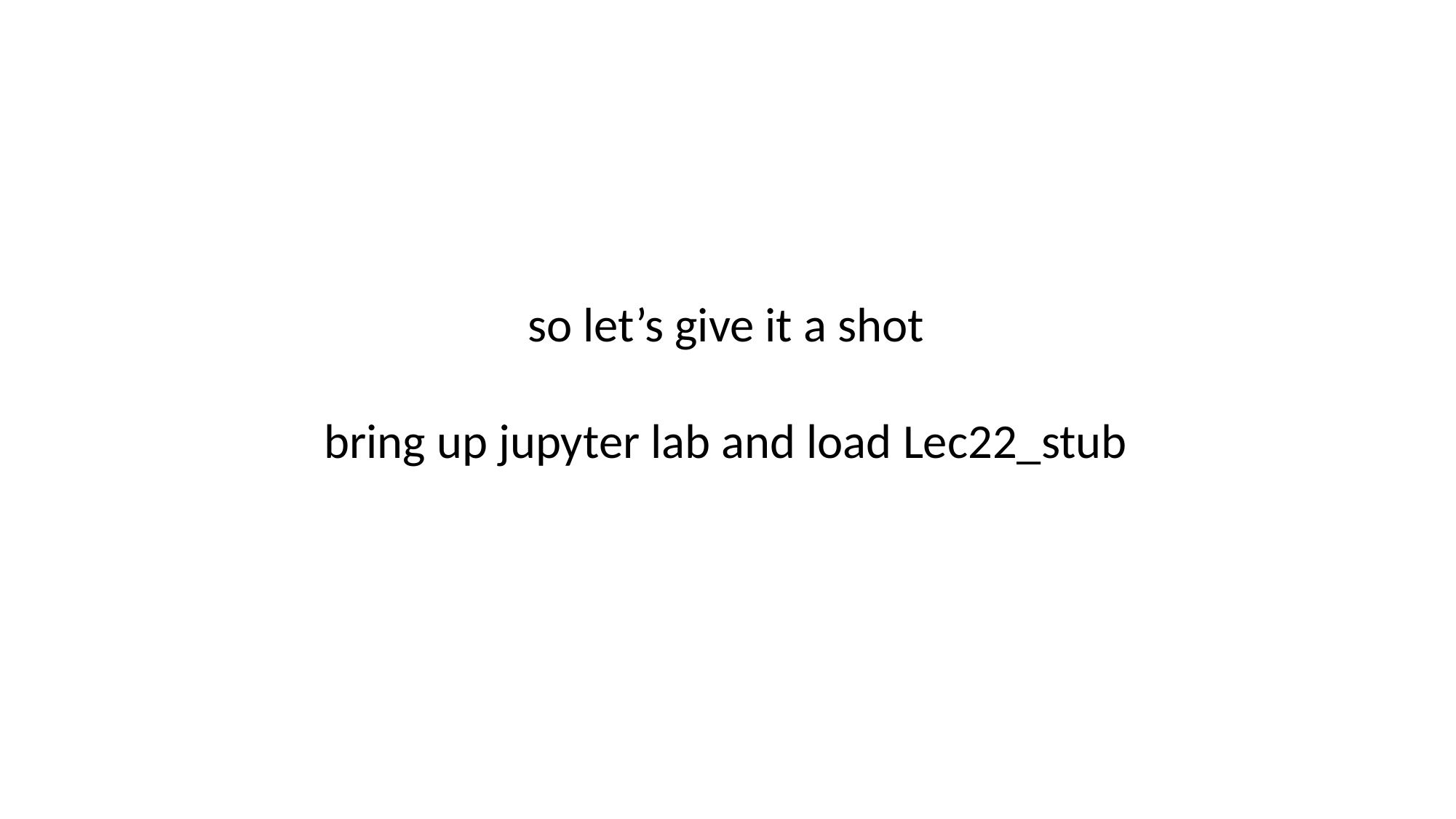

so let’s give it a shot

bring up jupyter lab and load Lec22_stub